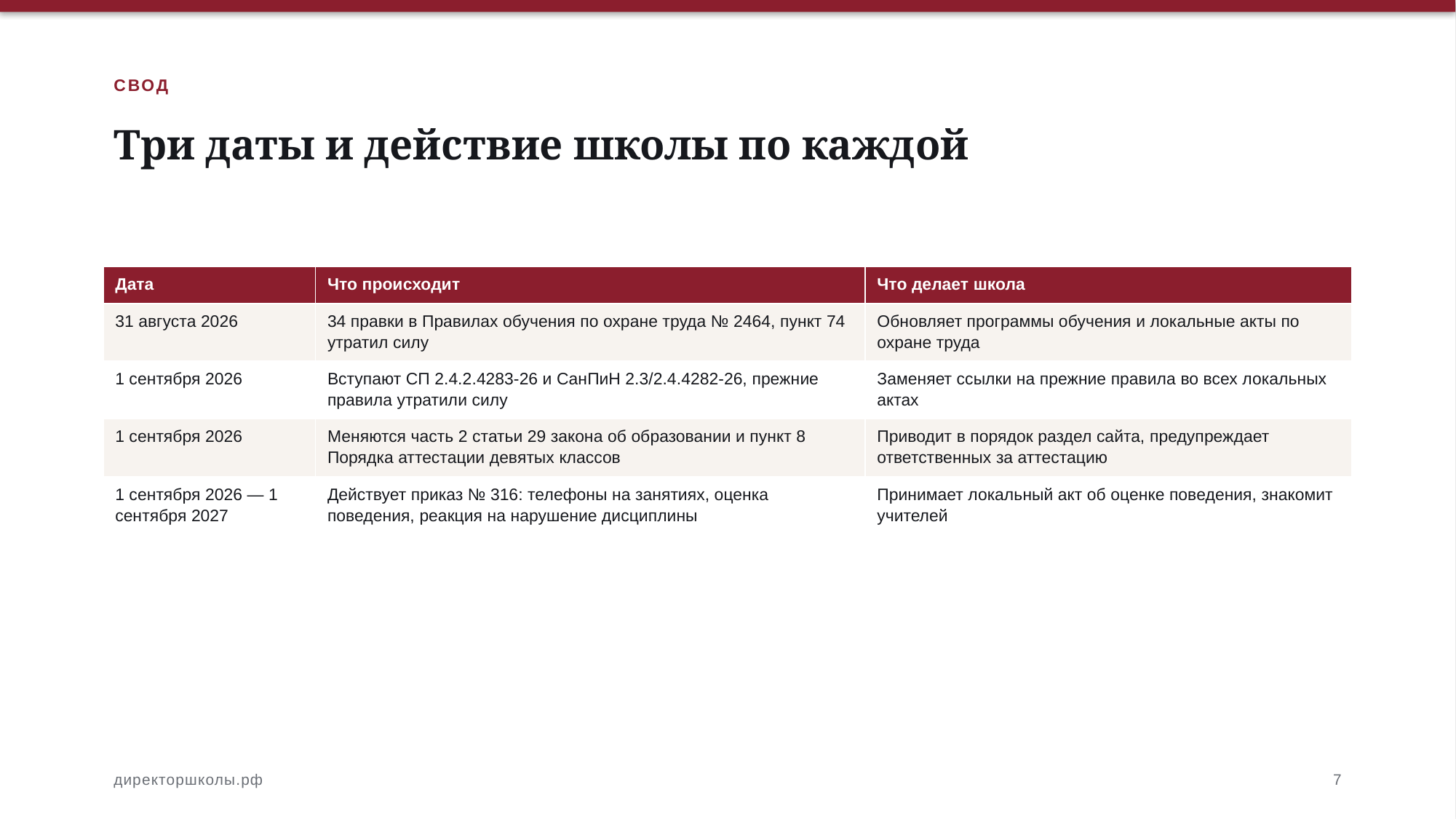

СВОД
Три даты и действие школы по каждой
| Дата | Что происходит | Что делает школа |
| --- | --- | --- |
| 31 августа 2026 | 34 правки в Правилах обучения по охране труда № 2464, пункт 74 утратил силу | Обновляет программы обучения и локальные акты по охране труда |
| 1 сентября 2026 | Вступают СП 2.4.2.4283-26 и СанПиН 2.3/2.4.4282-26, прежние правила утратили силу | Заменяет ссылки на прежние правила во всех локальных актах |
| 1 сентября 2026 | Меняются часть 2 статьи 29 закона об образовании и пункт 8 Порядка аттестации девятых классов | Приводит в порядок раздел сайта, предупреждает ответственных за аттестацию |
| 1 сентября 2026 — 1 сентября 2027 | Действует приказ № 316: телефоны на занятиях, оценка поведения, реакция на нарушение дисциплины | Принимает локальный акт об оценке поведения, знакомит учителей |
директоршколы.рф
7